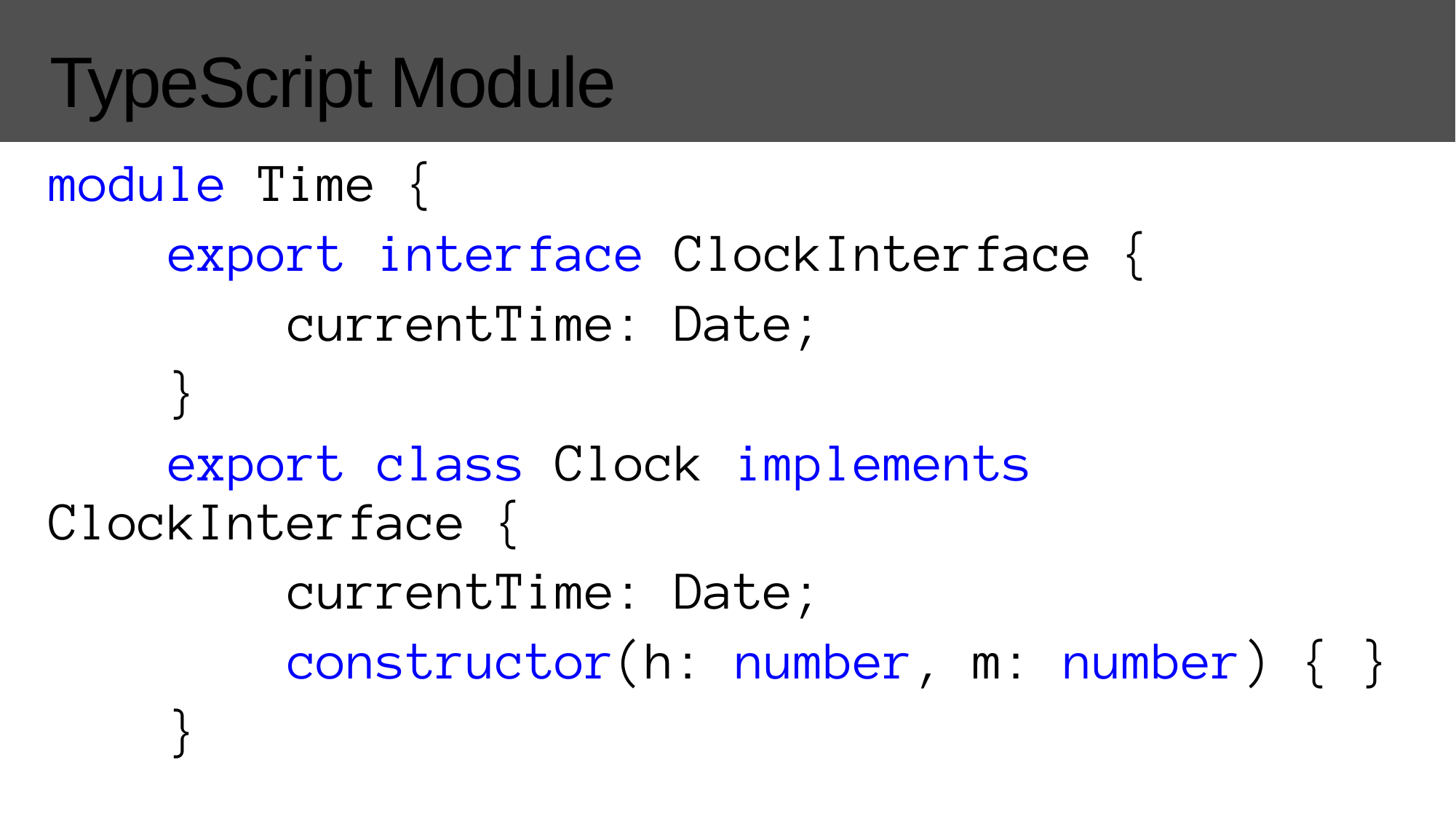

# TypeScript Module
module Time {
    export interface ClockInterface {
        currentTime: Date;
    }
    export class Clock implements ClockInterface {
        currentTime: Date;
        constructor(h: number, m: number) { }
    }

}